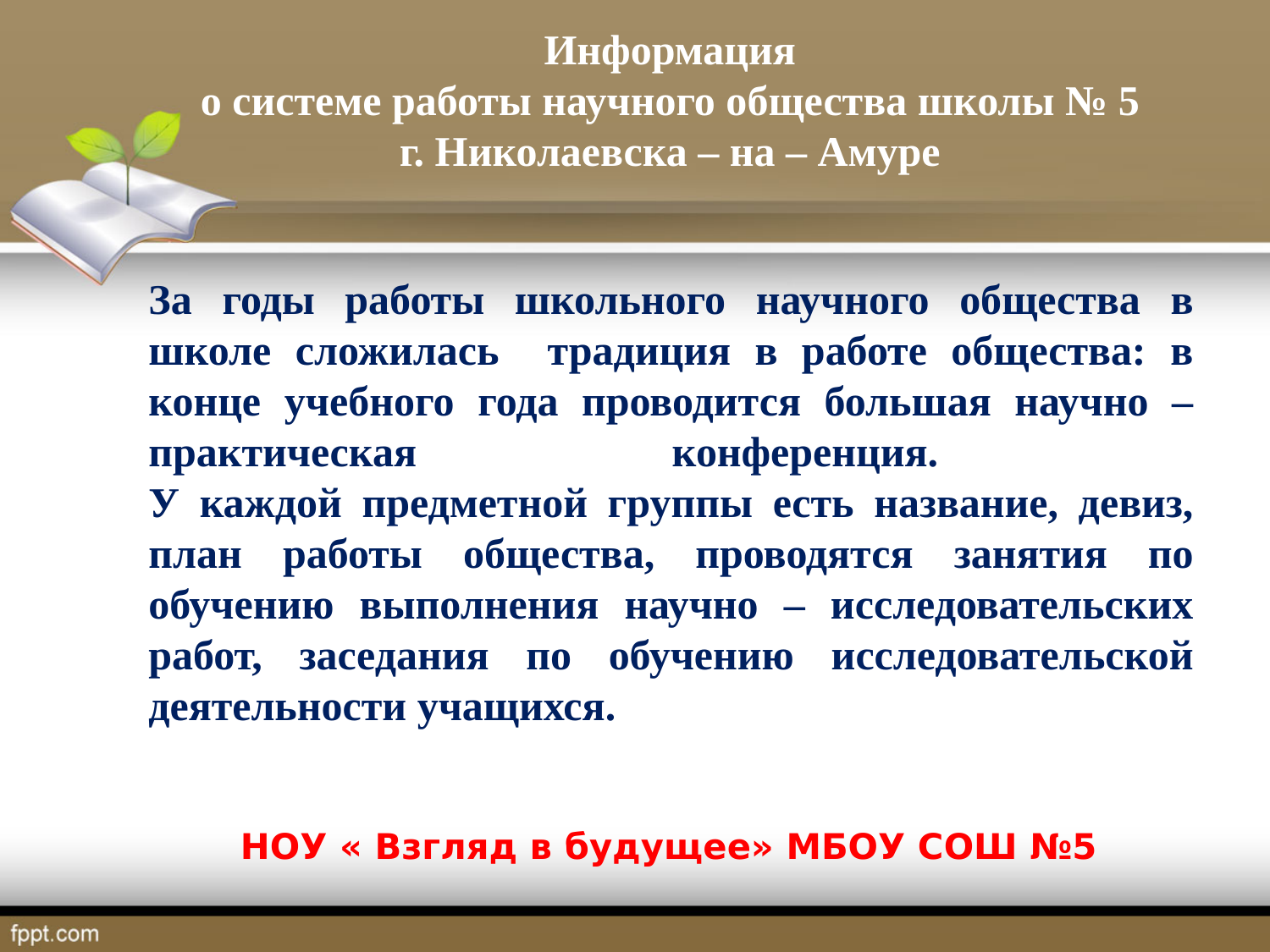

Информация
о системе работы научного общества школы № 5
 г. Николаевска – на – Амуре
За годы работы школьного научного общества в школе сложилась  традиция в работе общества: в конце учебного года проводится большая научно – практическая конференция.
У каждой предметной группы есть название, девиз, план работы общества, проводятся занятия по обучению выполнения научно – исследовательских работ, заседания по обучению исследовательской деятельности учащихся.

НОУ « Взгляд в будущее» МБОУ СОШ №5